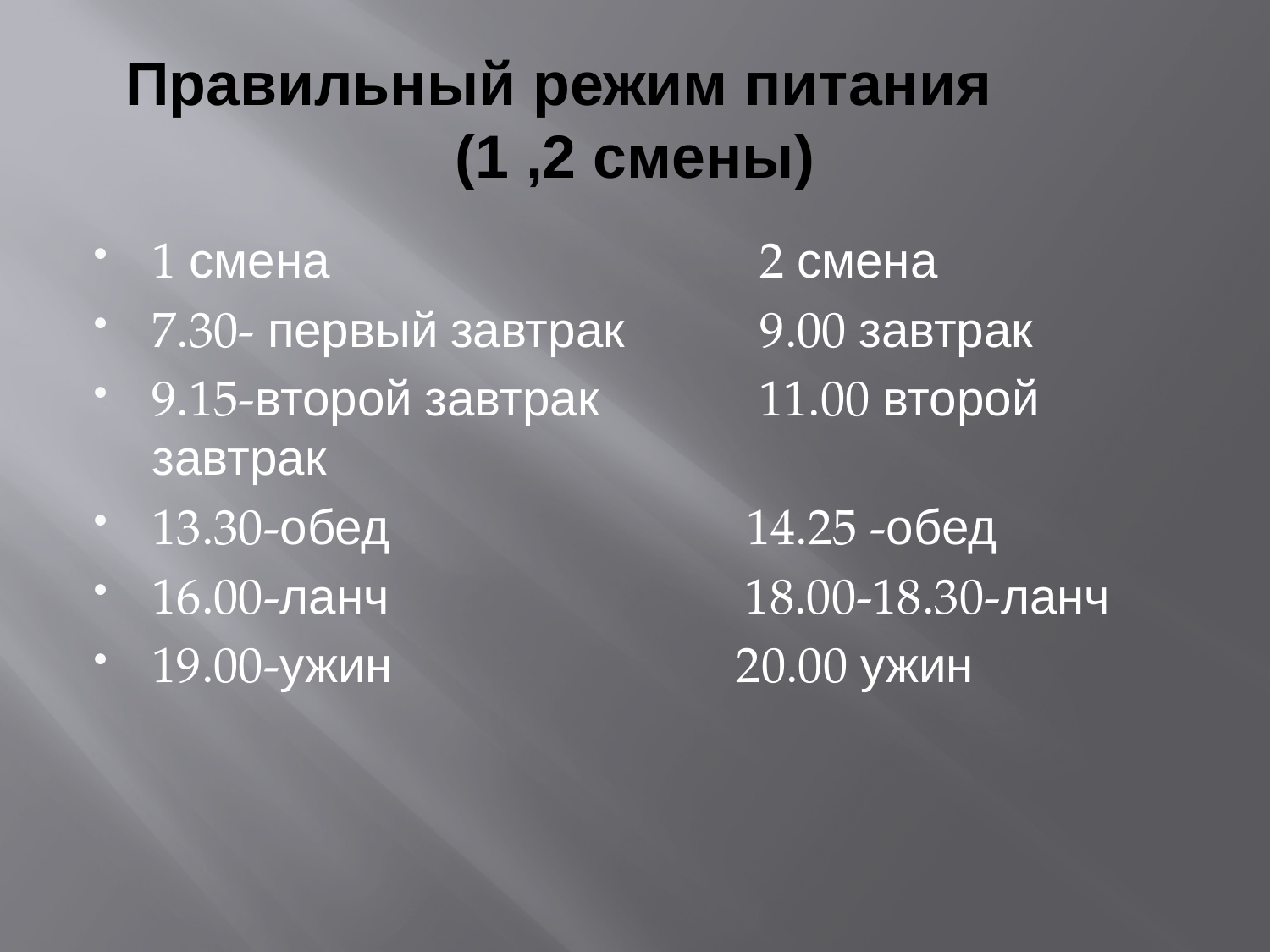

# Правильный режим питания          (1 ,2 смены)
1 смена                                   2 смена
7.30- первый завтрак           9.00 завтрак
9.15-второй завтрак             11.00 второй завтрак
13.30-обед                             14.25 -обед
16.00-ланч                             18.00-18.30-ланч
19.00-ужин                            20.00 ужин